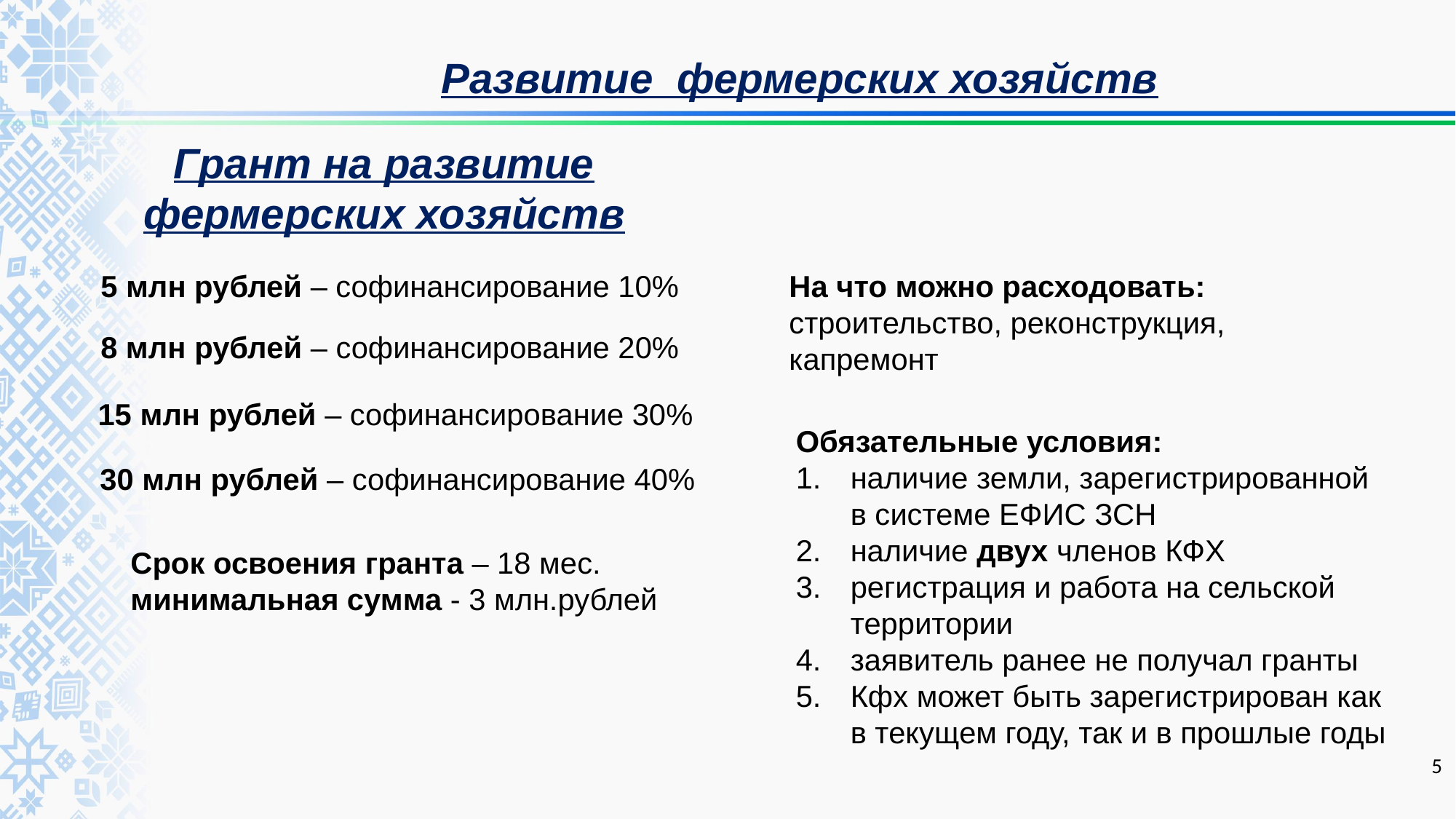

Развитие  фермерских хозяйств
Грант на развитие фермерских хозяйств

5 млн рублей – софинансирование 10%
На что можно расходовать: строительство, реконструкция, капремонт
8 млн рублей – софинансирование 20%
15 млн рублей – софинансирование 30%
Обязательные условия:
наличие земли, зарегистрированной в системе ЕФИС ЗСН
наличие двух членов КФХ
регистрация и работа на сельской территории
заявитель ранее не получал гранты
Кфх может быть зарегистрирован как в текущем году, так и в прошлые годы

30 млн рублей – софинансирование 40%
Срок освоения гранта – 18 мес.
минимальная сумма - 3 млн.рублей
5